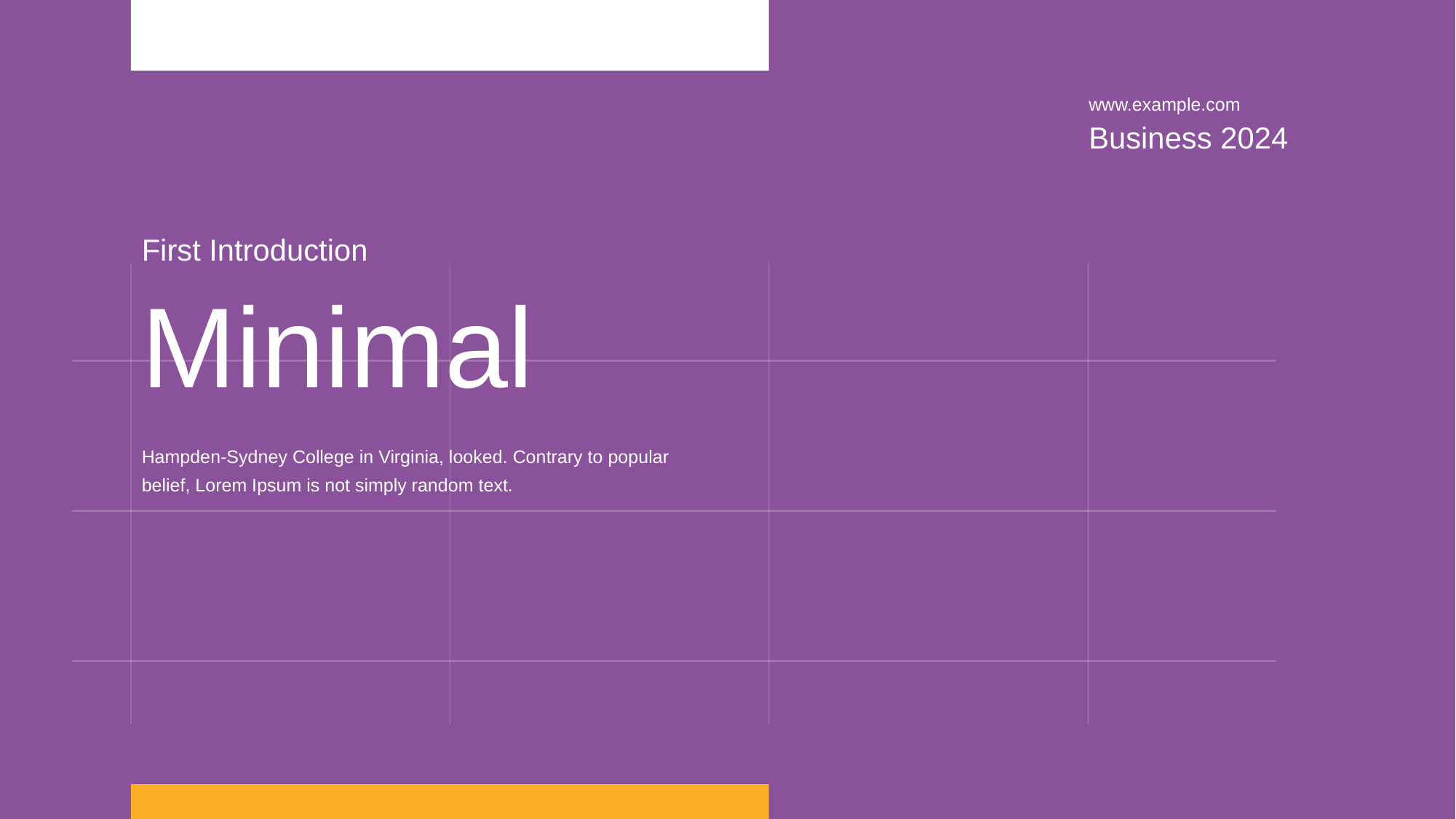

www.example.com
Business 2024
First Introduction
Minimal
Hampden-Sydney College in Virginia, looked. Contrary to popular belief, Lorem Ipsum is not simply random text.